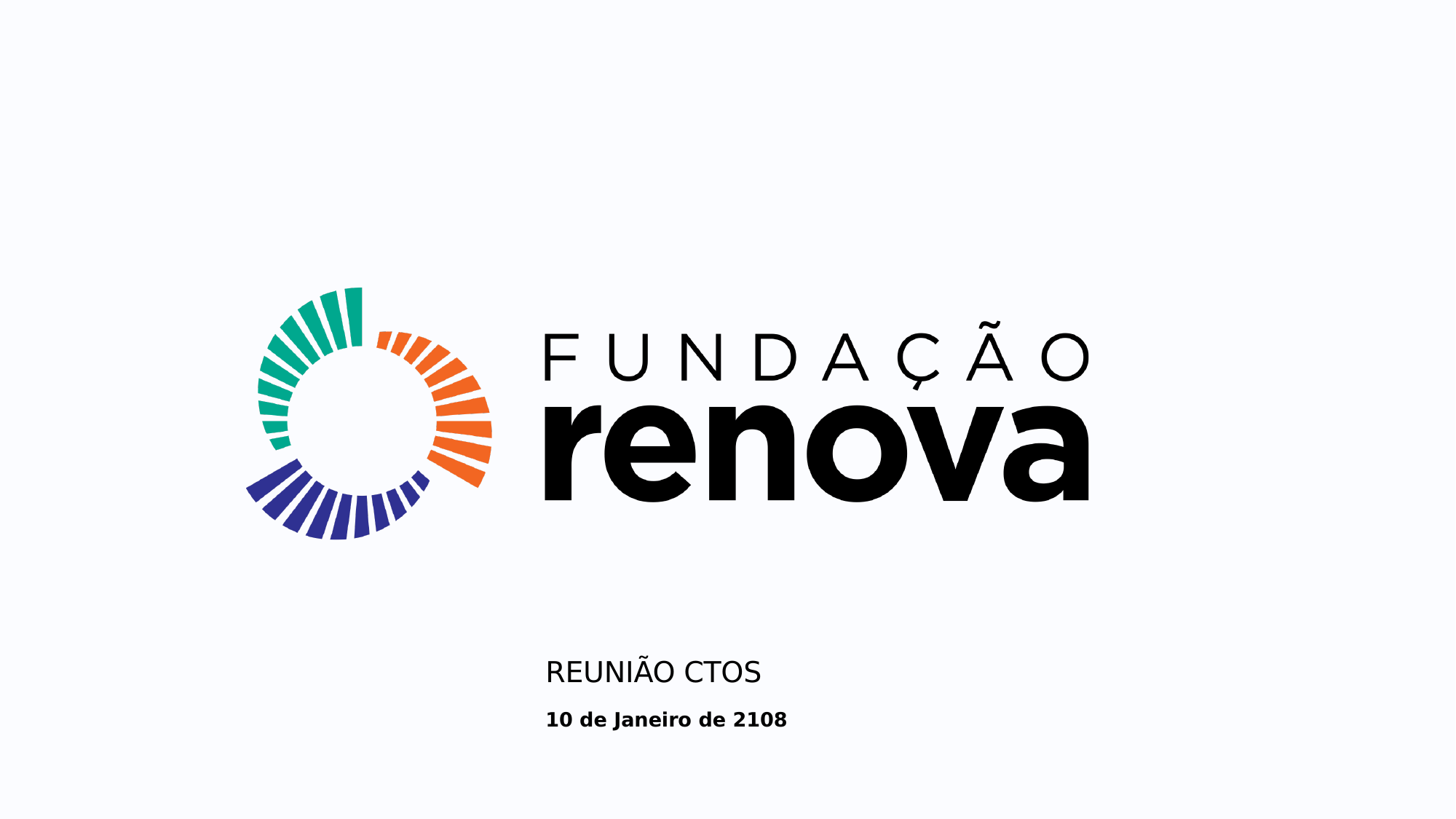

REUNIÃO CTOS
10 de Janeiro de 2108